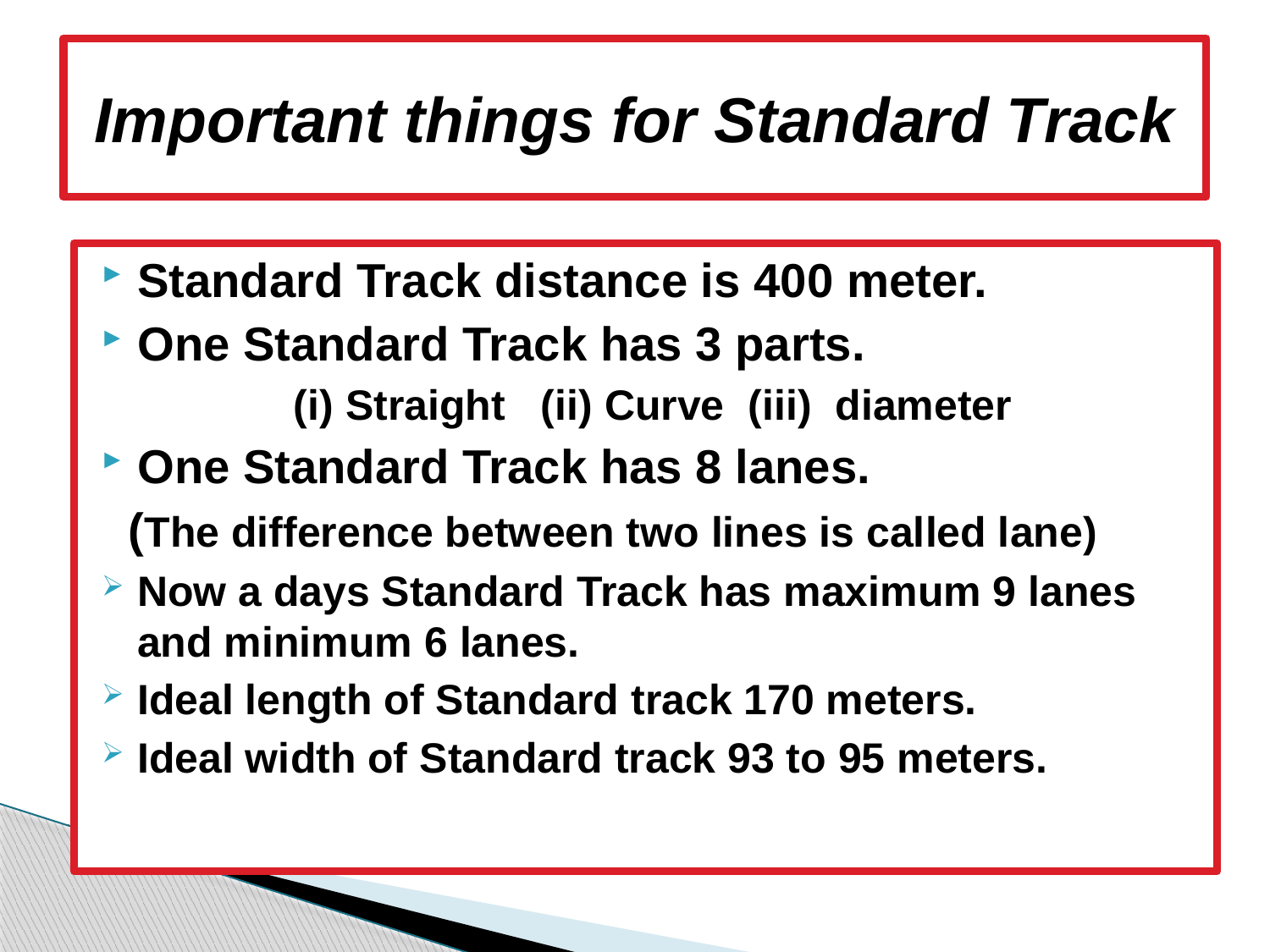

# Important things for Standard Track
Standard Track distance is 400 meter.
One Standard Track has 3 parts.
(i) Straight   (ii) Curve  (iii)  diameter
One Standard Track has 8 lanes.
  (The difference between two lines is called lane)
Now a days Standard Track has maximum 9 lanes and minimum 6 lanes.
Ideal length of Standard track 170 meters.
Ideal width of Standard track 93 to 95 meters.